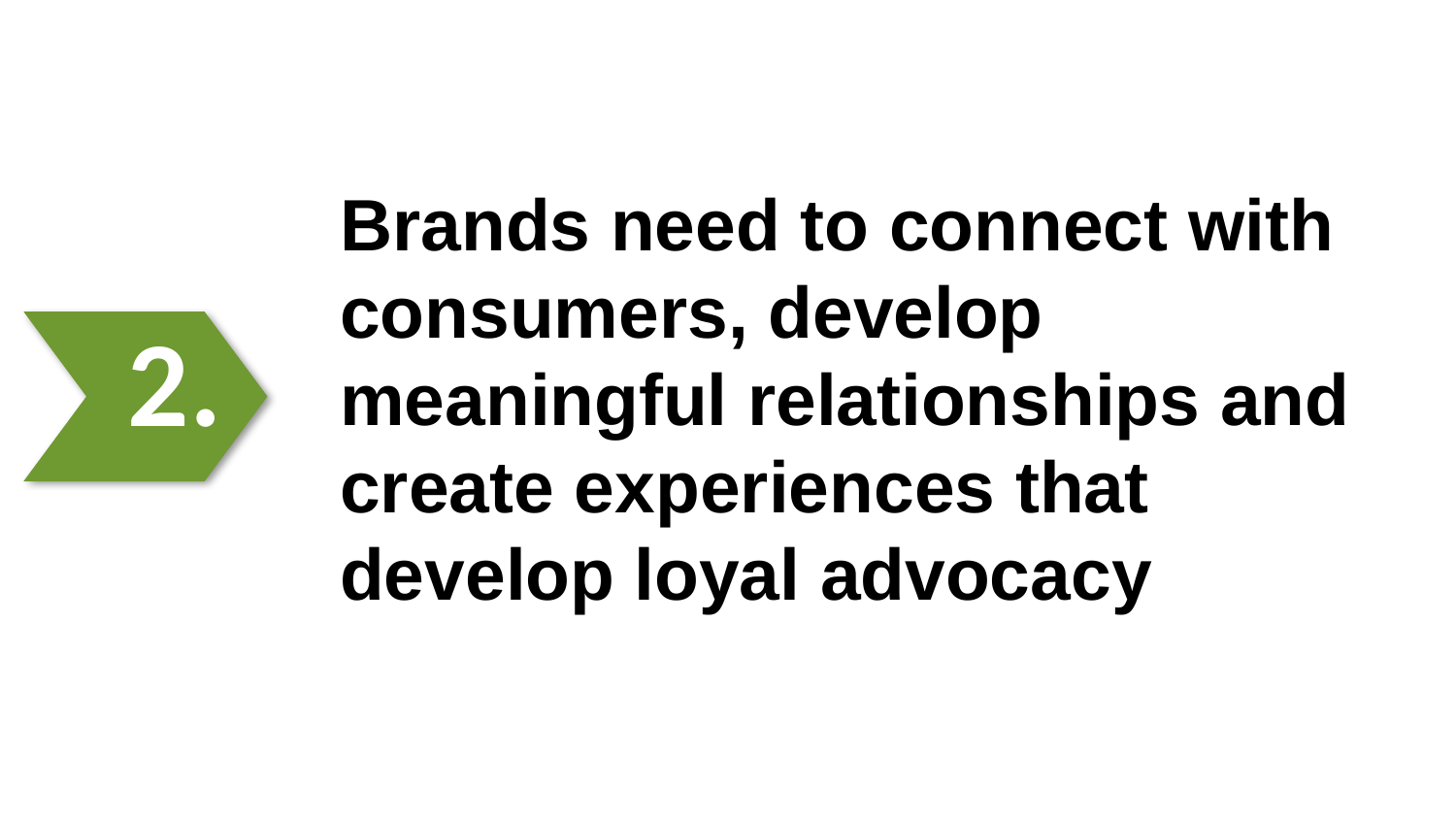

Brands need to connect with consumers, develop meaningful relationships and create experiences that develop loyal advocacy
2.